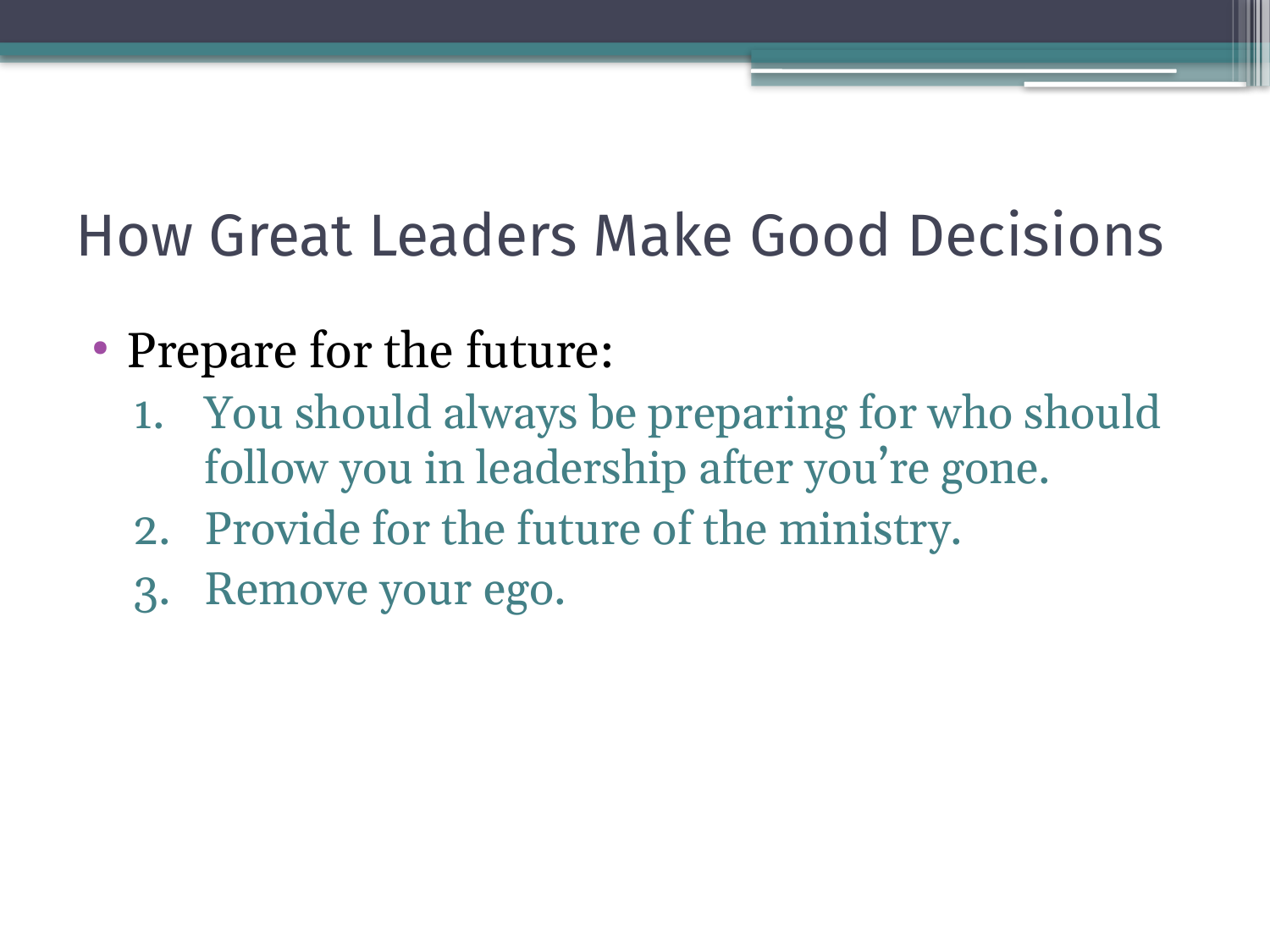

# How Great Leaders Make Good Decisions
Prepare for the future:
You should always be preparing for who should follow you in leadership after you’re gone.
Provide for the future of the ministry.
Remove your ego.